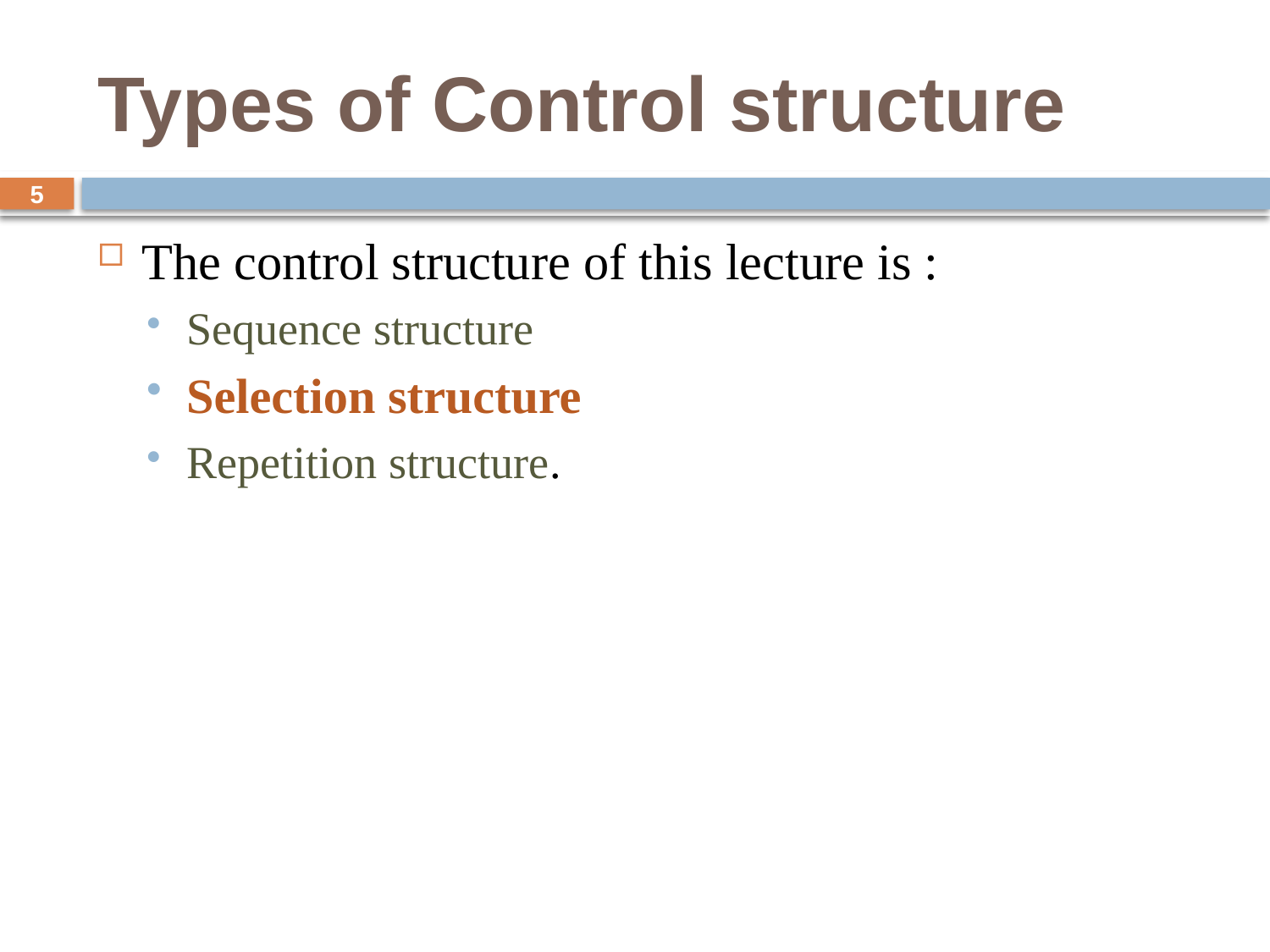

# Types of Control structure
5
The control structure of this lecture is :
Sequence structure
Selection structure
Repetition structure.